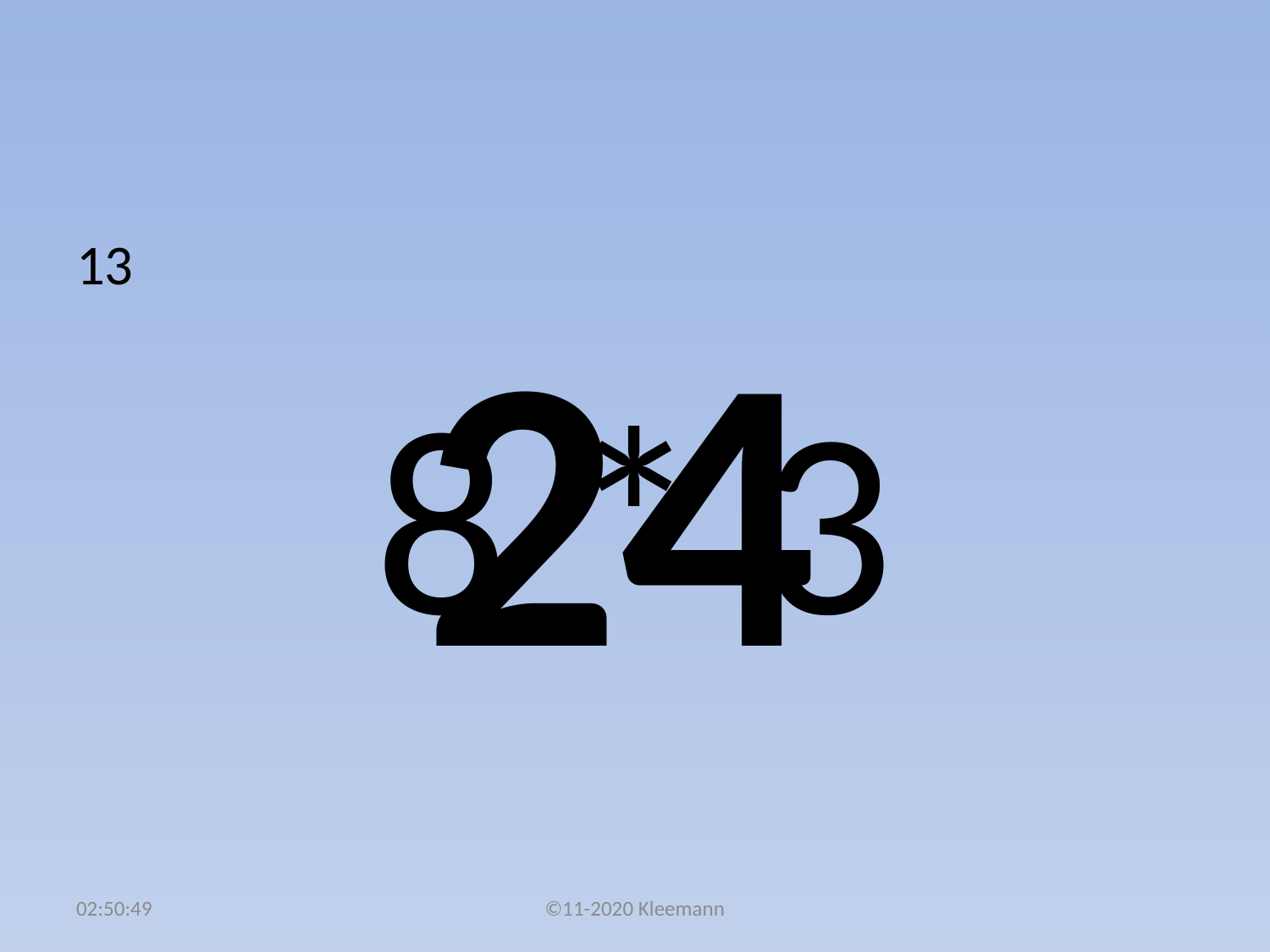

#
13
8 * 3
24
02:50:49
©11-2020 Kleemann